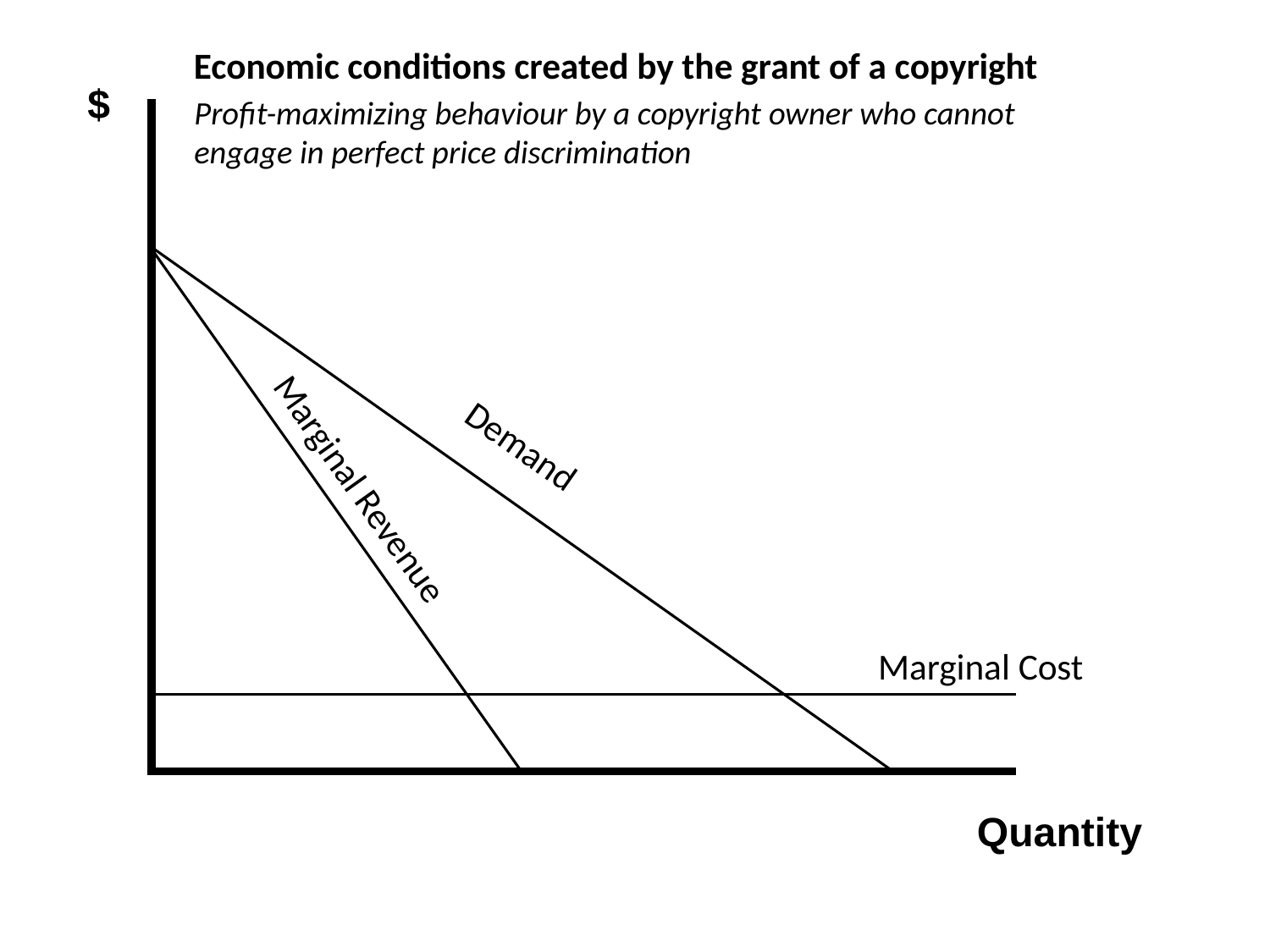

Economic conditions created by the grant of a copyright
$
Profit-maximizing behaviour by a copyright owner who cannot engage in perfect price discrimination
Demand
Marginal Revenue
Marginal Cost
Quantity